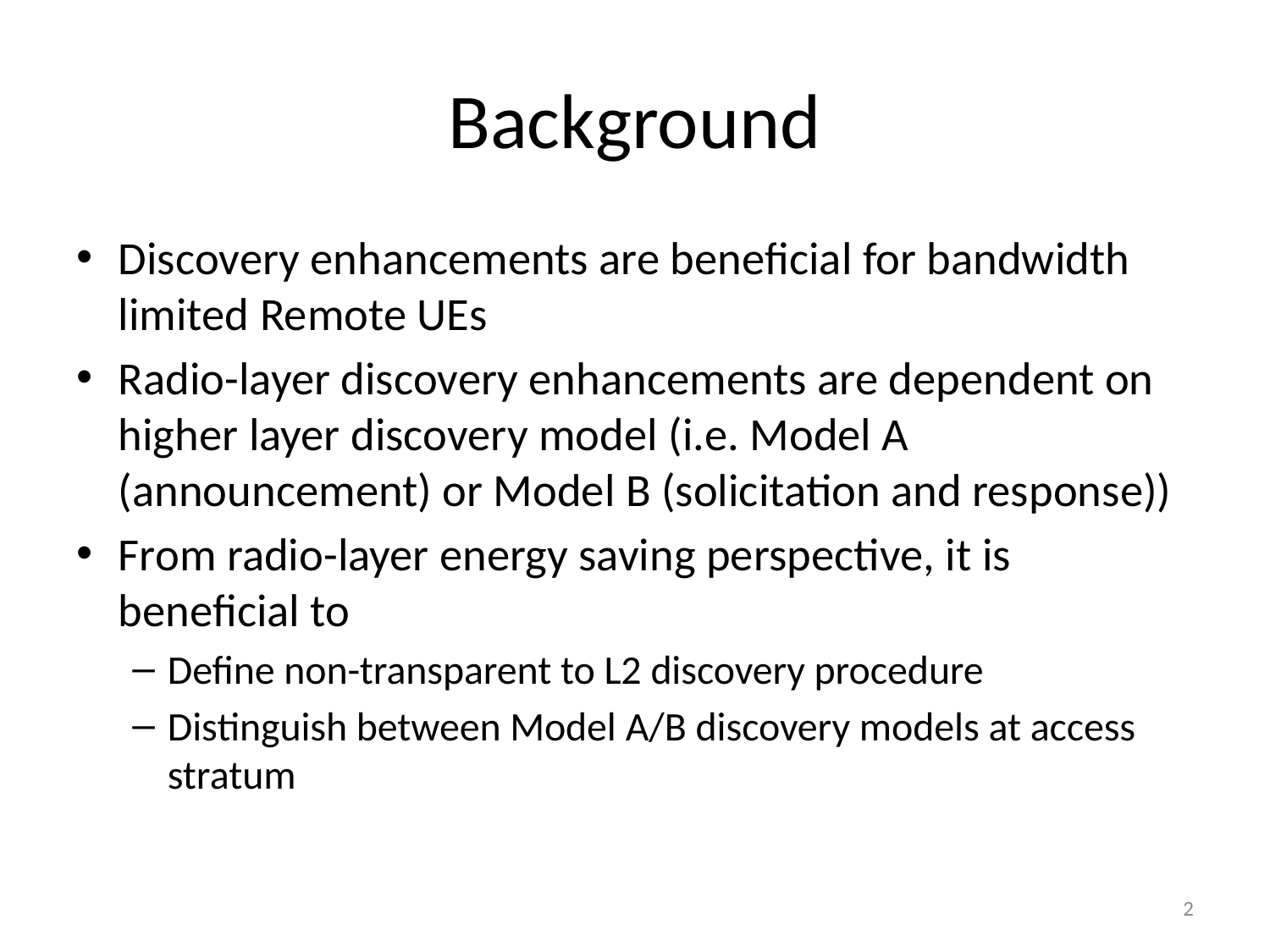

# Background
Discovery enhancements are beneficial for bandwidth limited Remote UEs
Radio-layer discovery enhancements are dependent on higher layer discovery model (i.e. Model A (announcement) or Model B (solicitation and response))
From radio-layer energy saving perspective, it is beneficial to
Define non-transparent to L2 discovery procedure
Distinguish between Model A/B discovery models at access stratum
2